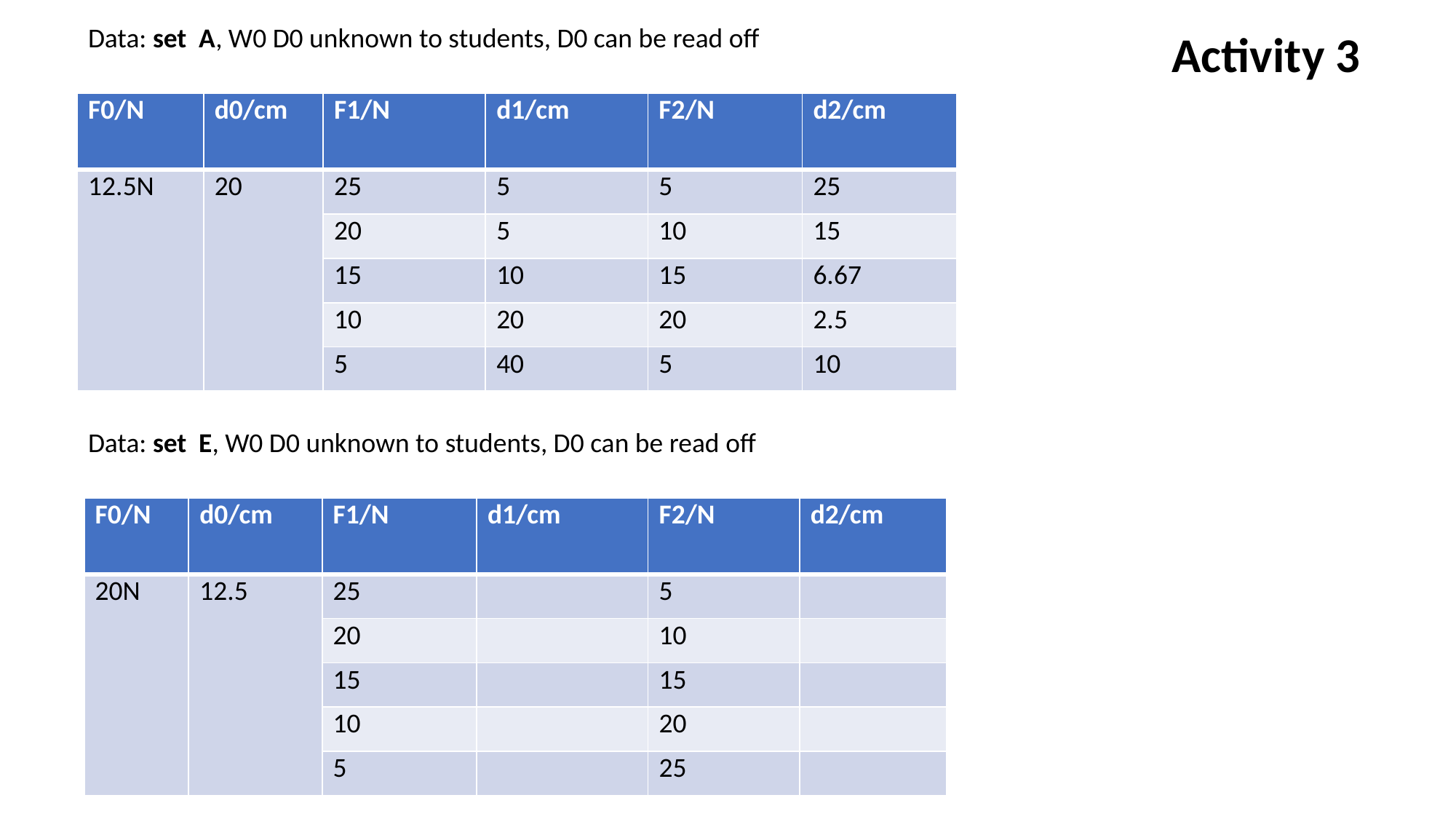

Data: set  A, W0 D0 unknown to students, D0 can be read off
Activity 3
| F0/N | d0/cm | F1/N | d1/cm | F2/N | d2/cm |
| --- | --- | --- | --- | --- | --- |
| 12.5N | 20 | 25 | 5 | 5 | 25 |
|  |  | 20 | 5 | 10 | 15 |
|  |  | 15 | 10 | 15 | 6.67 |
|  |  | 10 | 20 | 20 | 2.5 |
|  |  | 5 | 40 | 5 | 10 |
Data: set  E, W0 D0 unknown to students, D0 can be read off
| F0/N | d0/cm | F1/N | d1/cm | F2/N | d2/cm |
| --- | --- | --- | --- | --- | --- |
| 20N | 12.5 | 25 |  | 5 |  |
|  |  | 20 |  | 10 |  |
|  |  | 15 |  | 15 |  |
|  |  | 10 |  | 20 |  |
|  |  | 5 |  | 25 |  |